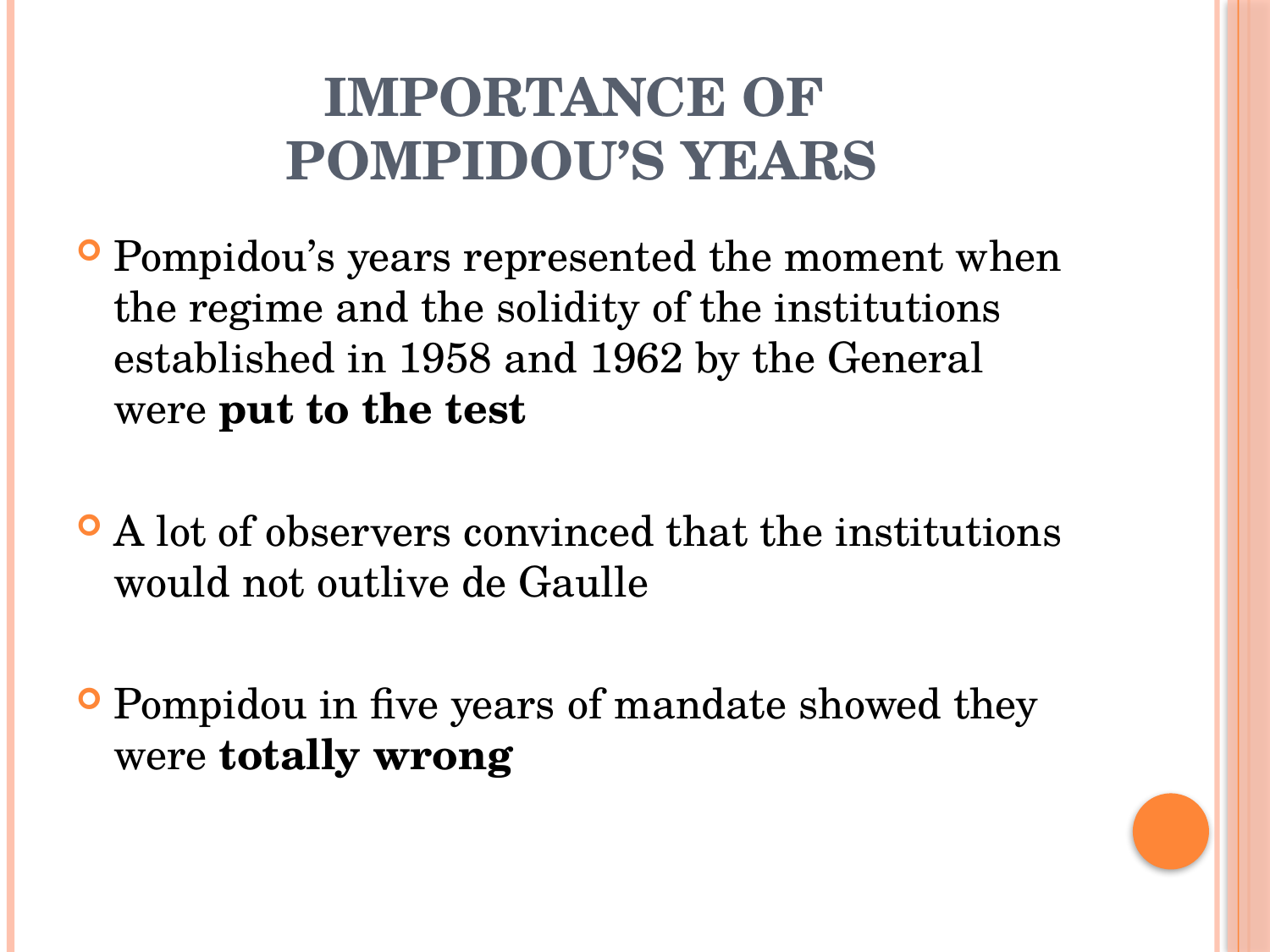

# IMPORTANCE OF POMPIDOU’S YEARS
Pompidou’s years represented the moment when the regime and the solidity of the institutions established in 1958 and 1962 by the General were put to the test

A lot of observers convinced that the institutions would not outlive de Gaulle

Pompidou in five years of mandate showed they were totally wrong